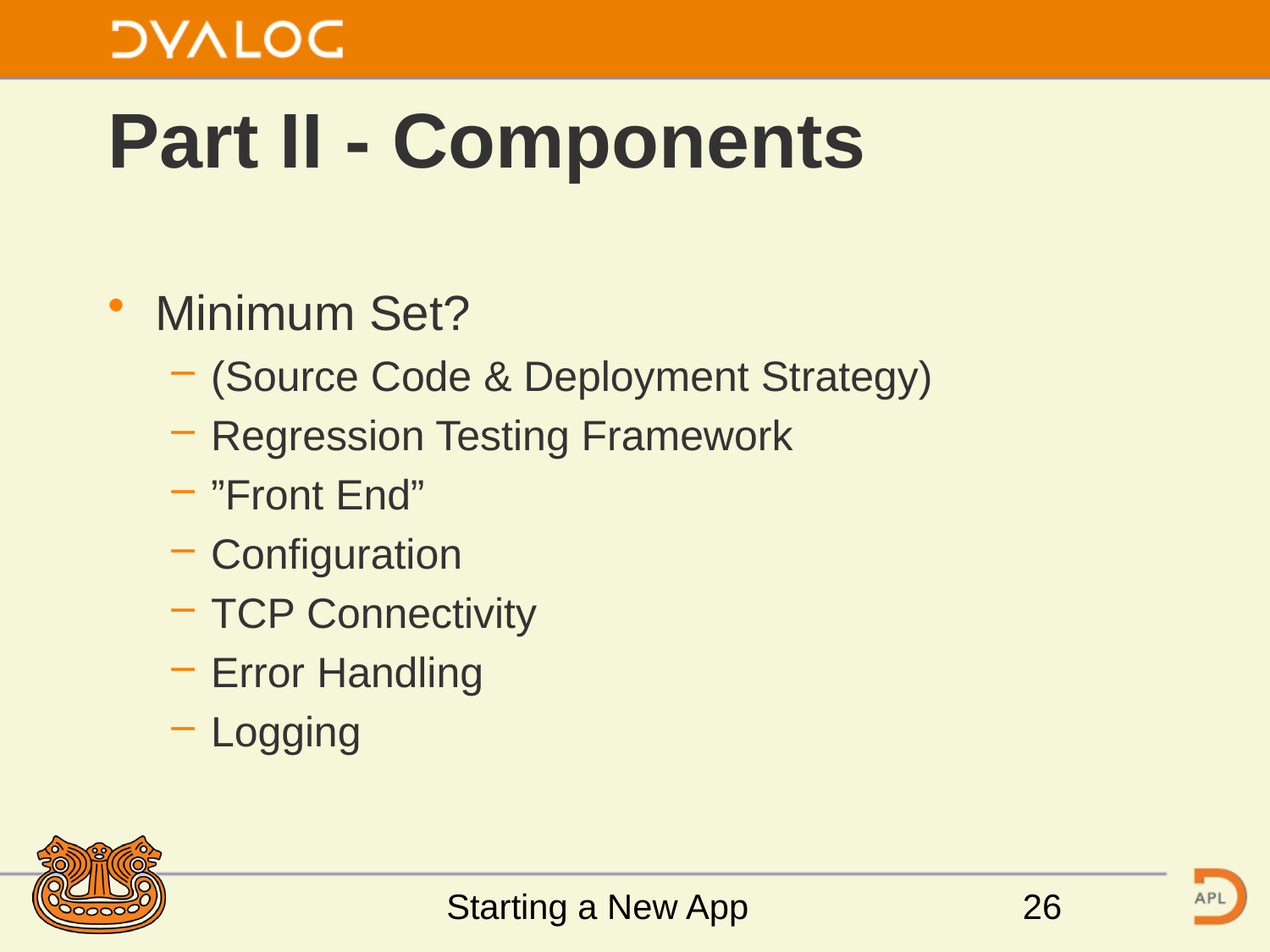

# Part II - Components
Minimum Set?
(Source Code & Deployment Strategy)
Regression Testing Framework
”Front End”
Configuration
TCP Connectivity
Error Handling
Logging

Starting a New App
26